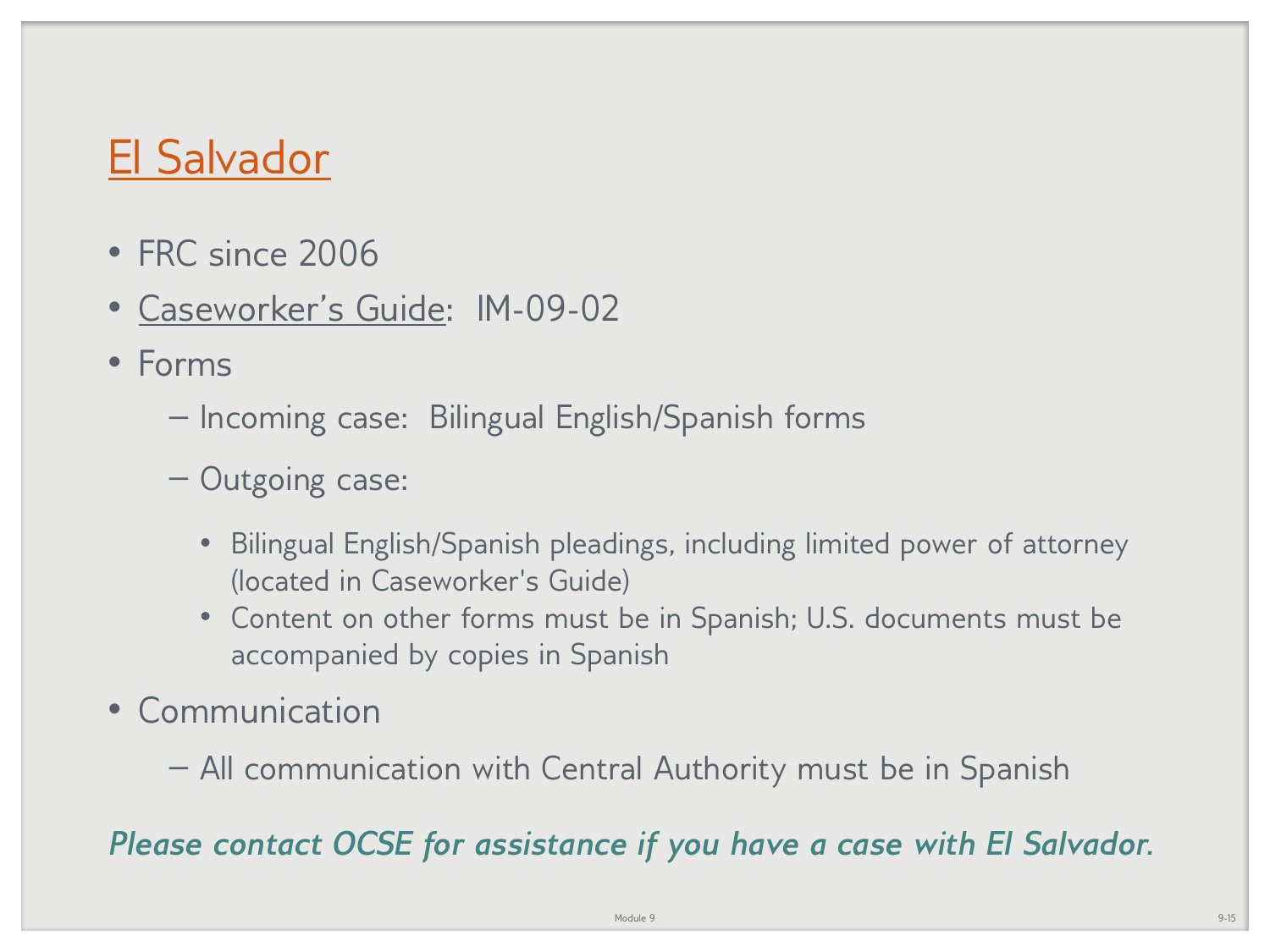

# El Salvador
FRC since 2006
Caseworker’s Guide:  IM-09-02
Forms
Incoming case:  Bilingual English/Spanish forms
Outgoing case:
Bilingual English/Spanish pleadings, including limited power of attorney (located in Caseworker's Guide)
Content on other forms must be in Spanish; U.S. documents must be accompanied by copies in Spanish
Communication
All communication with Central Authority must be in Spanish
Please contact OCSE for assistance if you have a case with El Salvador.

Module 9
9-15